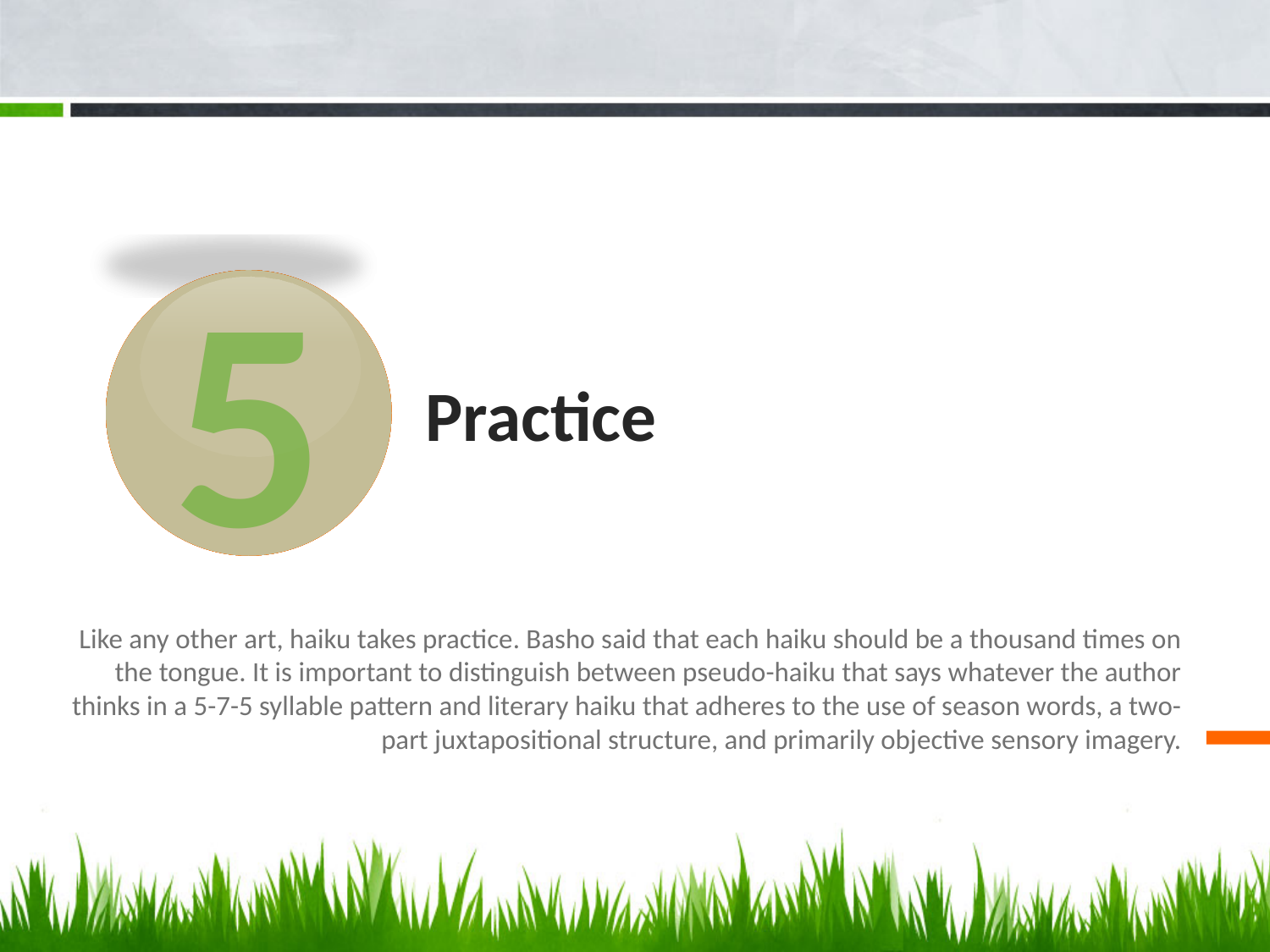

5

# Practice
Like any other art, haiku takes practice. Basho said that each haiku should be a thousand times on the tongue. It is important to distinguish between pseudo-haiku that says whatever the author thinks in a 5-7-5 syllable pattern and literary haiku that adheres to the use of season words, a two-part juxtapositional structure, and primarily objective sensory imagery.